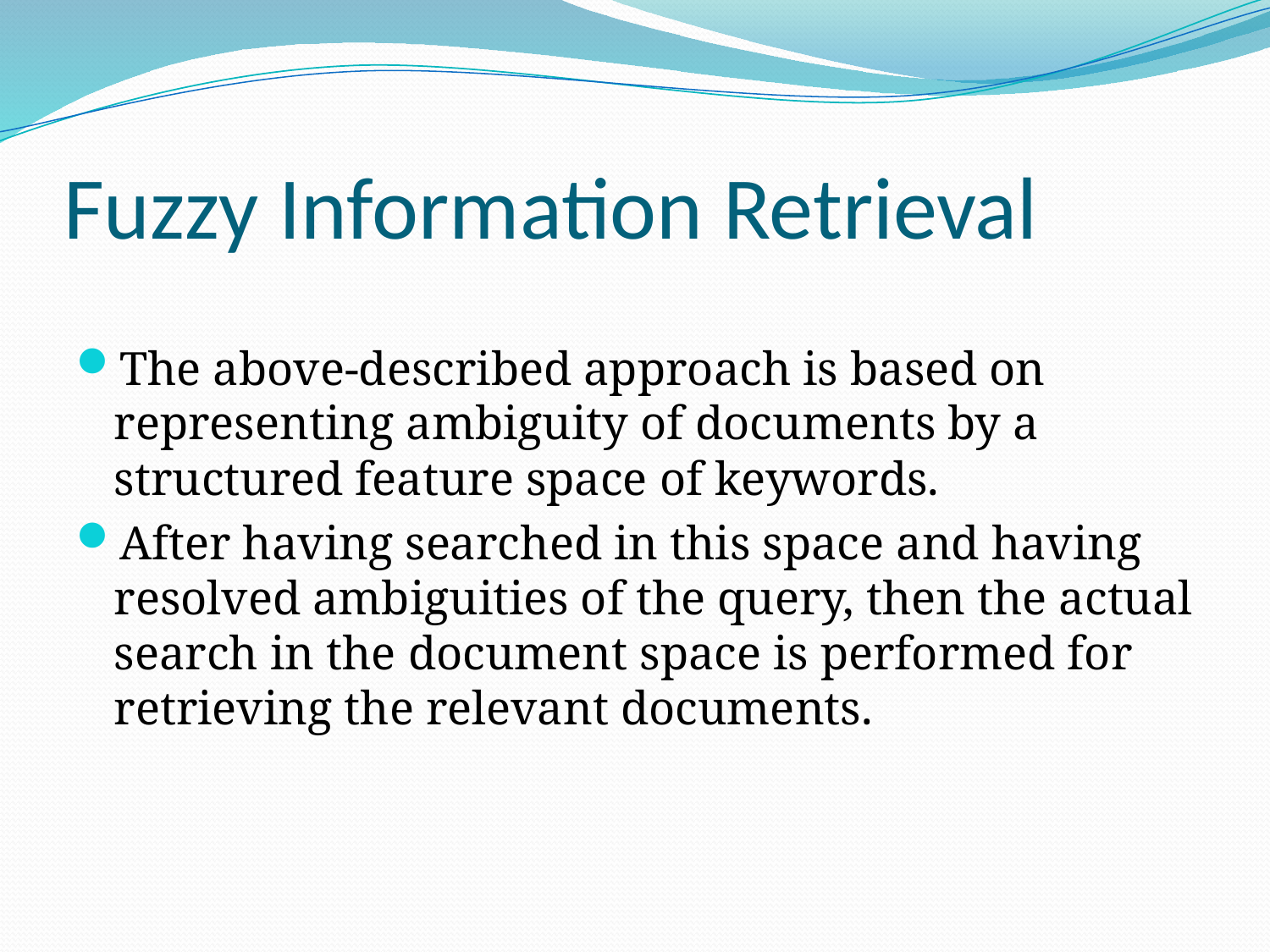

# Fuzzy Information Retrieval

The above-described approach is based on representing ambiguity of documents by a structured feature space of keywords.
After having searched in this space and having resolved ambiguities of the query, then the actual search in the document space is performed for retrieving the relevant documents.